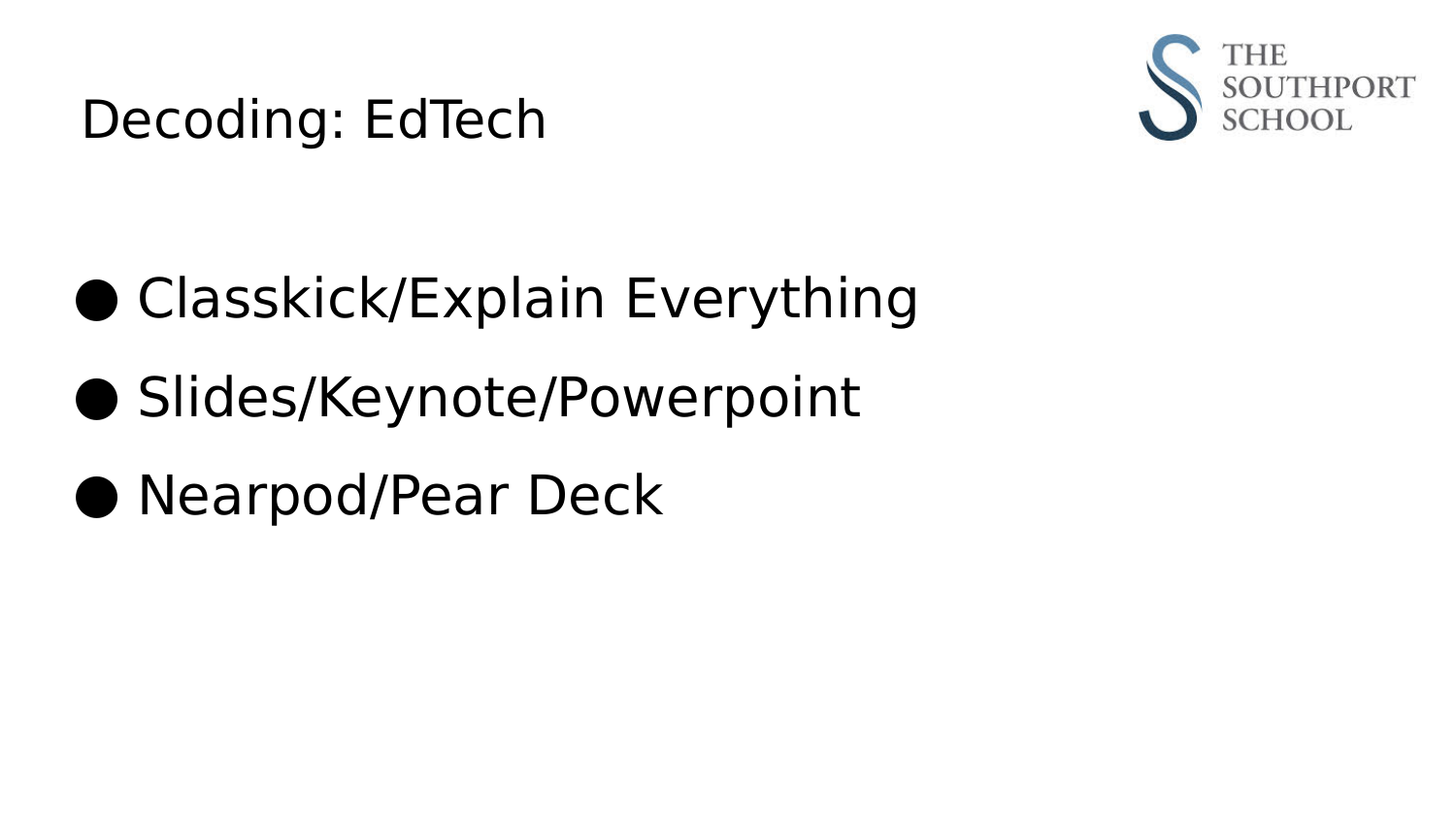

# Decoding: EdTech
Classkick/Explain Everything
Slides/Keynote/Powerpoint
Nearpod/Pear Deck